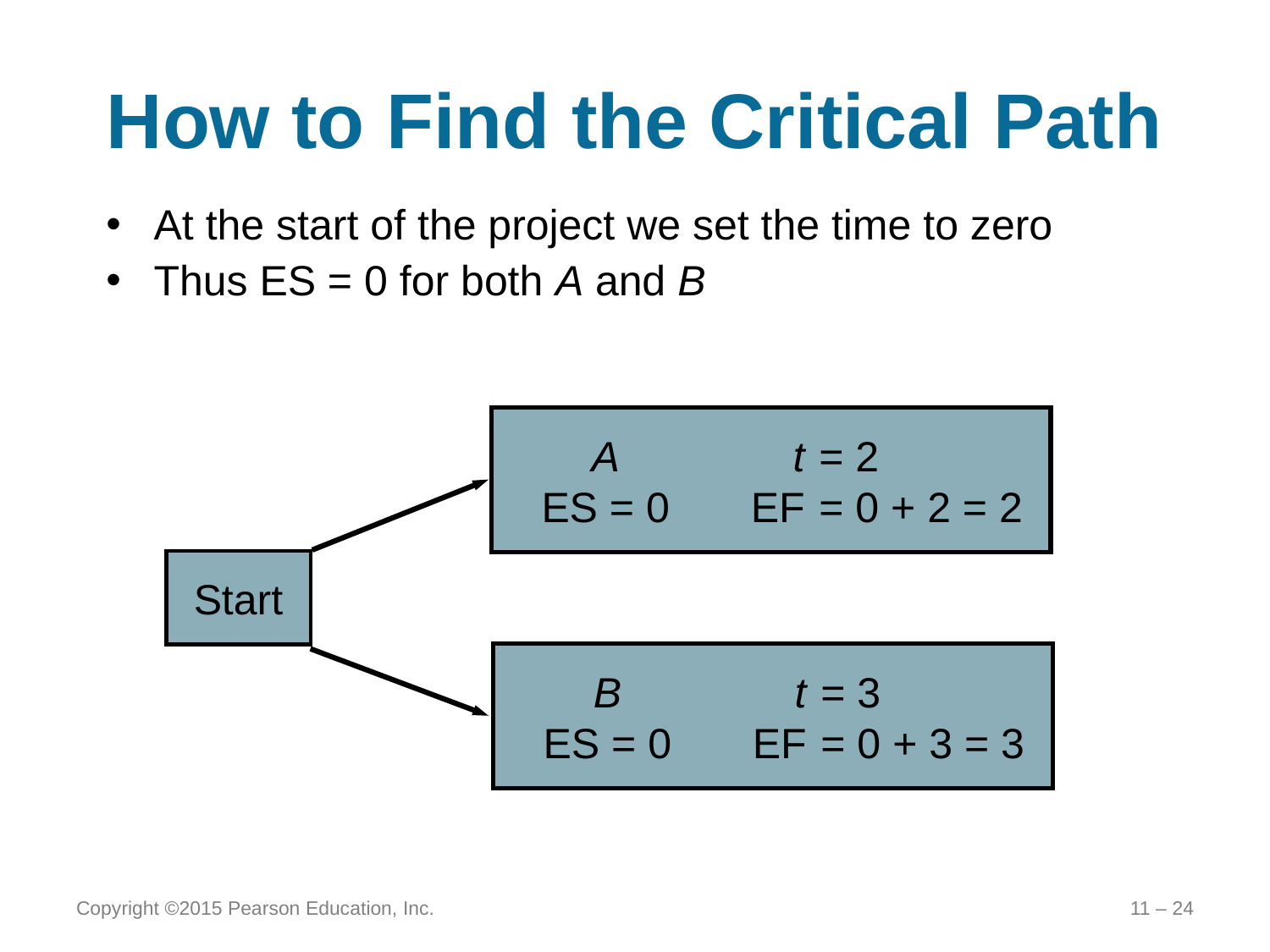

# How to Find the Critical Path
At the start of the project we set the time to zero
Thus ES = 0 for both A and B
	A	t	= 2
	ES = 0	EF	= 0 + 2 = 2

Start
	B	t	= 3
	ES = 0	EF	= 0 + 3 = 3

Copyright ©2015 Pearson Education, Inc.
11 – 24